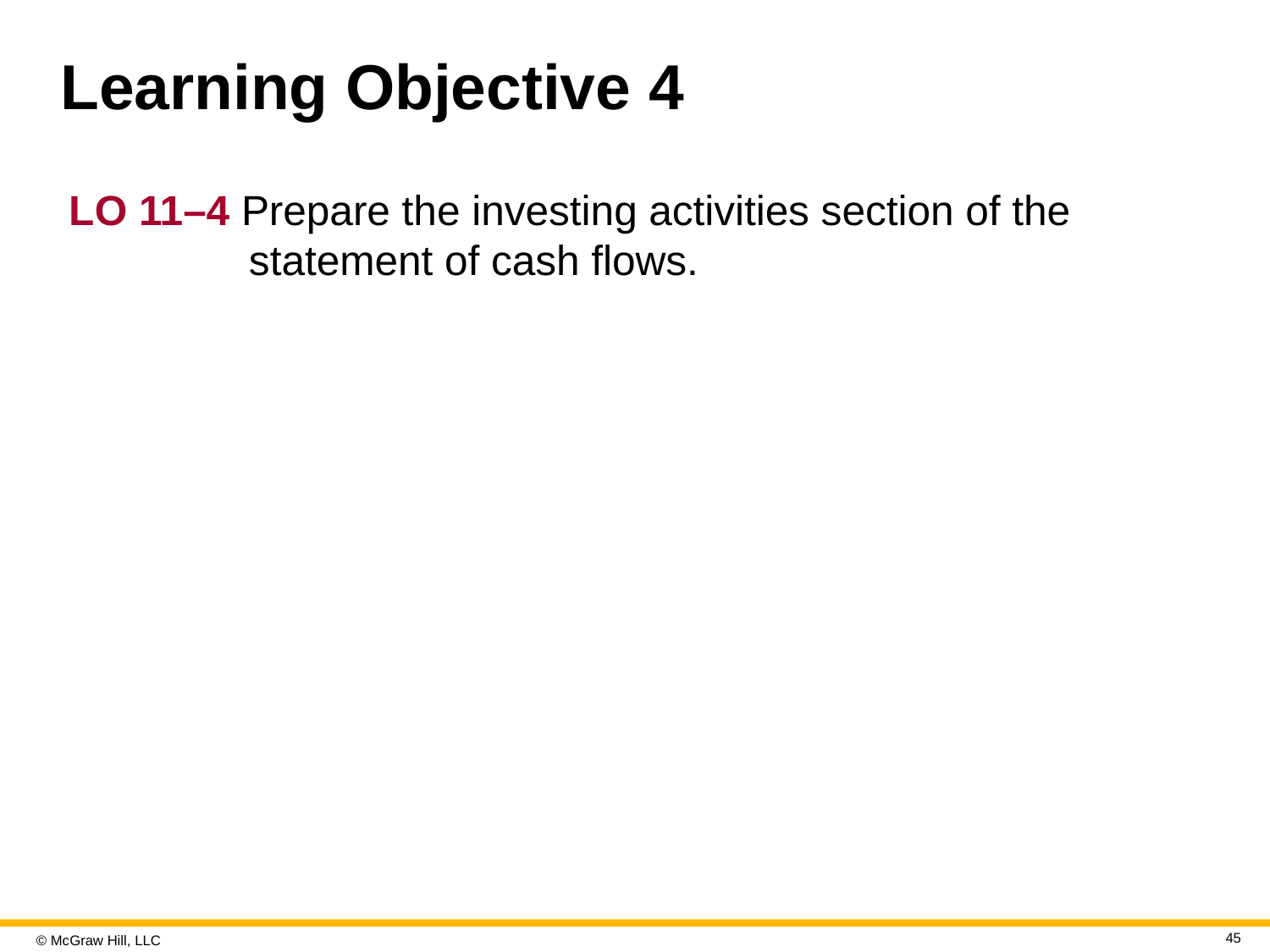

# Learning Objective 4
L O 11–4 Prepare the investing activities section of the statement of cash flows.
45